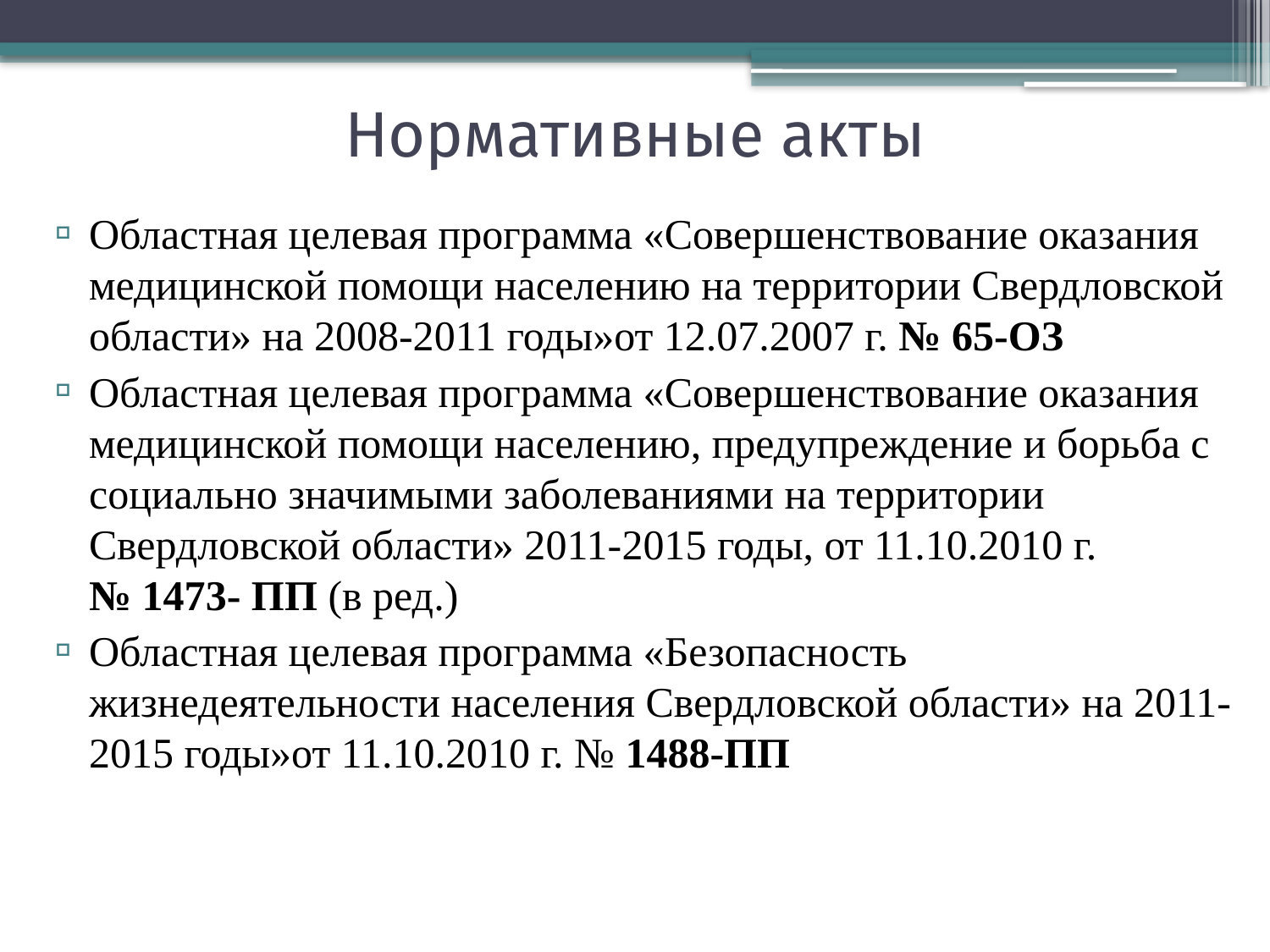

# Нормативные акты
Областная целевая программа «Совершенствование оказания медицинской помощи населению на территории Свердловской области» на 2008-2011 годы»от 12.07.2007 г. № 65-ОЗ
Областная целевая программа «Совершенствование оказания медицинской помощи населению, предупреждение и борьба с социально значимыми заболеваниями на территории Свердловской области» 2011-2015 годы, от 11.10.2010 г. № 1473- ПП (в ред.)
Областная целевая программа «Безопасность жизнедеятельности населения Свердловской области» на 2011-2015 годы»от 11.10.2010 г. № 1488-ПП